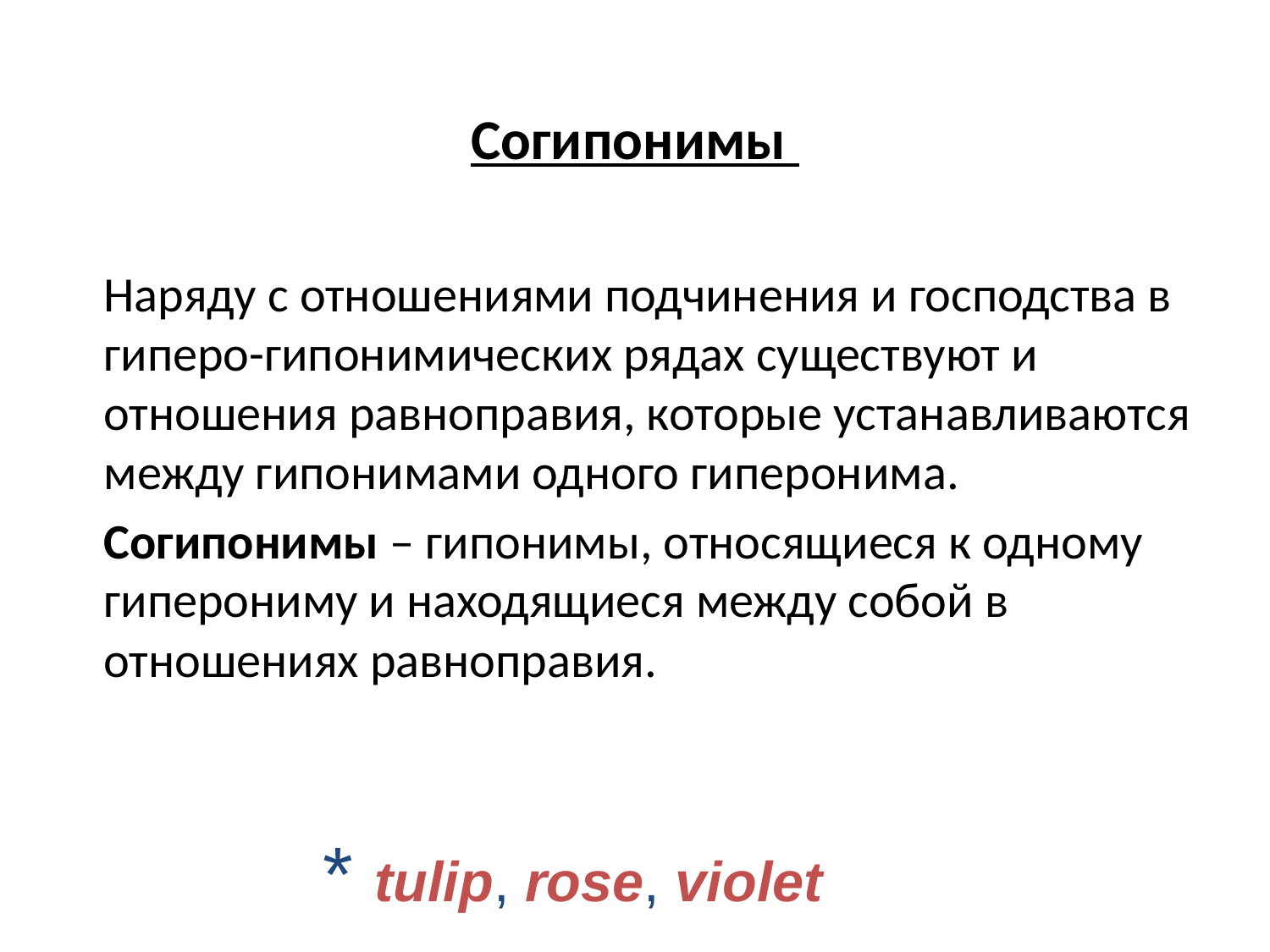

# Согипонимы
Наряду с отношениями подчинения и господства в гиперо-гипонимических рядах существуют и отношения равноправия, которые устанавливаются между гипонимами одного гиперонима.
Согипонимы – гипонимы, относящиеся к одному гиперониму и находящиеся между собой в отношениях равноправия.
* tulip, rose, violet